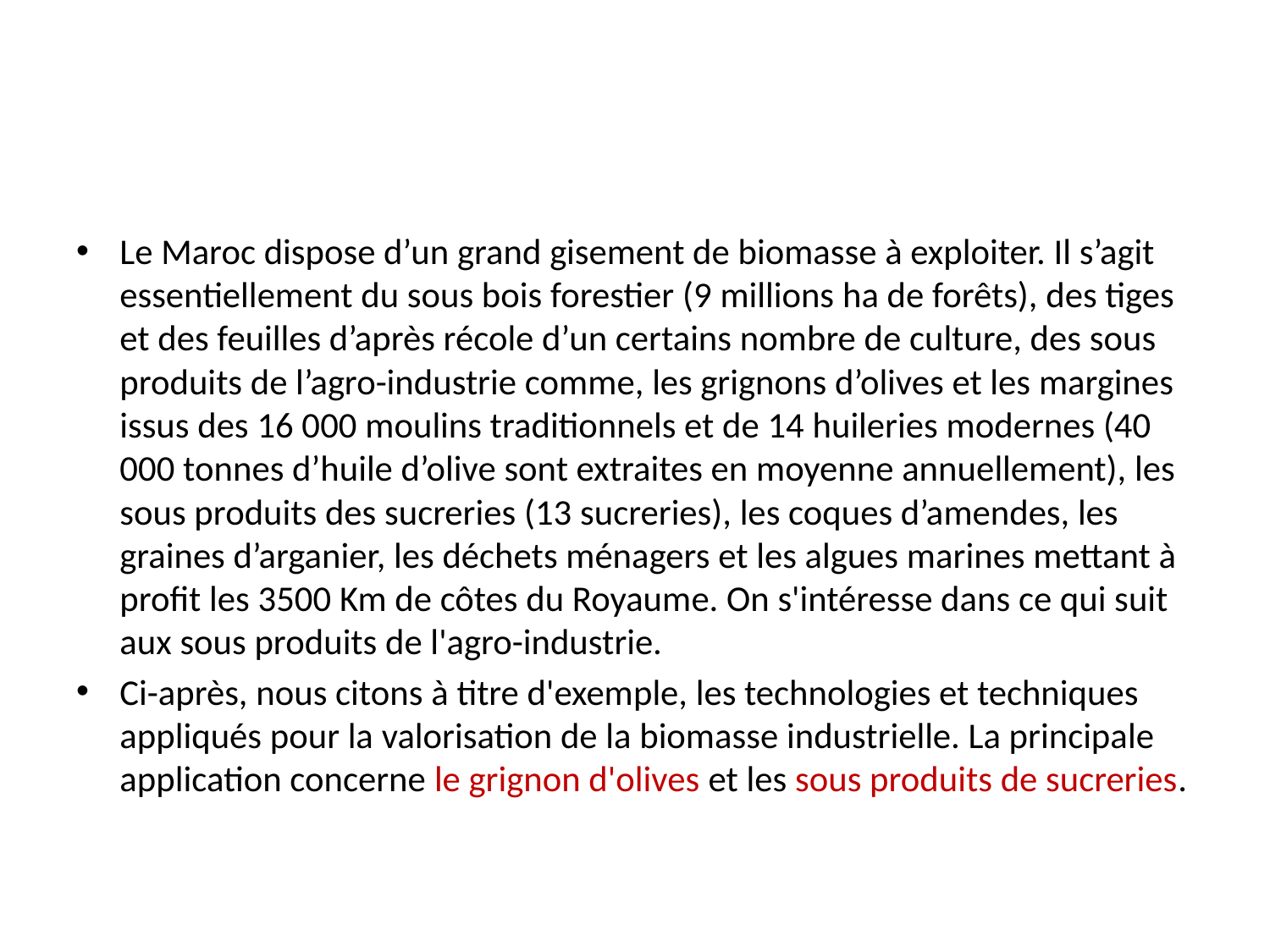

#
Le Maroc dispose d’un grand gisement de biomasse à exploiter. Il s’agit essentiellement du sous bois forestier (9 millions ha de forêts), des tiges et des feuilles d’après récole d’un certains nombre de culture, des sous produits de l’agro-industrie comme, les grignons d’olives et les margines issus des 16 000 moulins traditionnels et de 14 huileries modernes (40 000 tonnes d’huile d’olive sont extraites en moyenne annuellement), les sous produits des sucreries (13 sucreries), les coques d’amendes, les graines d’arganier, les déchets ménagers et les algues marines mettant à profit les 3500 Km de côtes du Royaume. On s'intéresse dans ce qui suit aux sous produits de l'agro-industrie.
Ci-après, nous citons à titre d'exemple, les technologies et techniques appliqués pour la valorisation de la biomasse industrielle. La principale application concerne le grignon d'olives et les sous produits de sucreries.